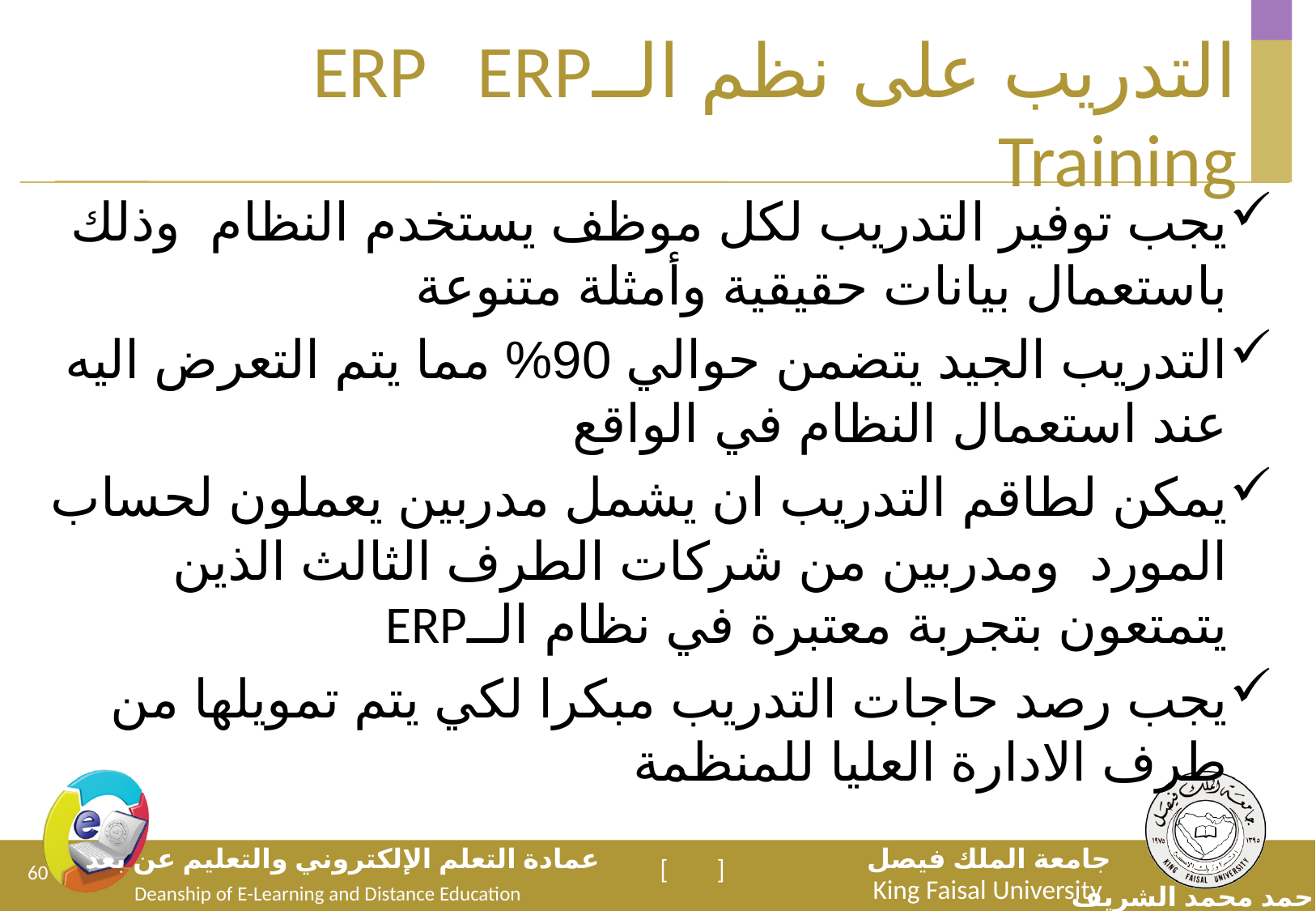

# التدريب على نظم الــERP   ERP Training
يجب توفير التدريب لكل موظف يستخدم النظام  وذلك باستعمال بيانات حقيقية وأمثلة متنوعة
التدريب الجيد يتضمن حوالي 90% مما يتم التعرض اليه عند استعمال النظام في الواقع
يمكن لطاقم التدريب ان يشمل مدربين يعملون لحساب المورد  ومدربين من شركات الطرف الثالث الذين يتمتعون بتجربة معتبرة في نظام الــERP
يجب رصد حاجات التدريب مبكرا لكي يتم تمويلها من طرف الادارة العليا للمنظمة

60